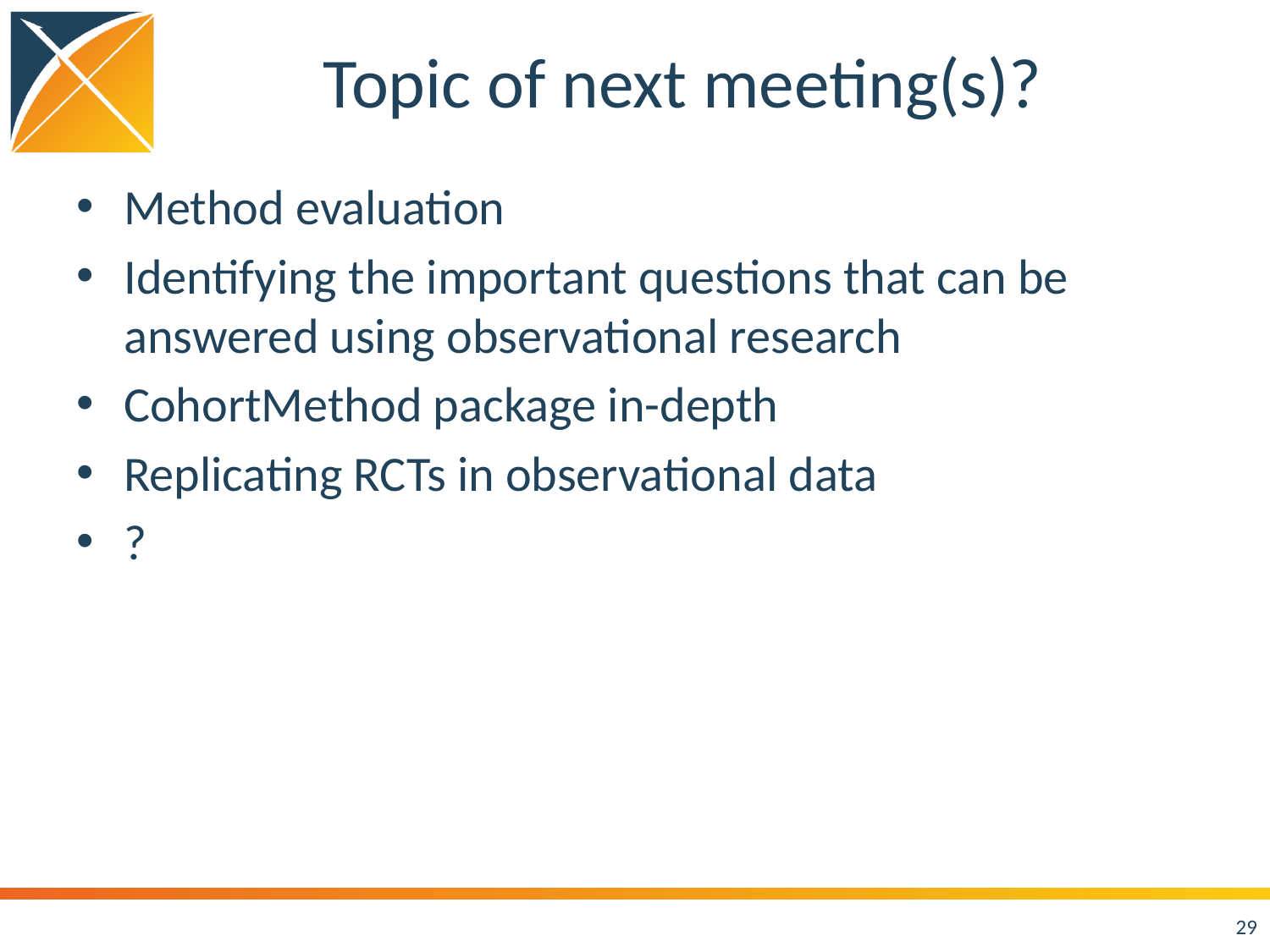

# Topic of next meeting(s)?
Method evaluation
Identifying the important questions that can be answered using observational research
CohortMethod package in-depth
Replicating RCTs in observational data
?
29